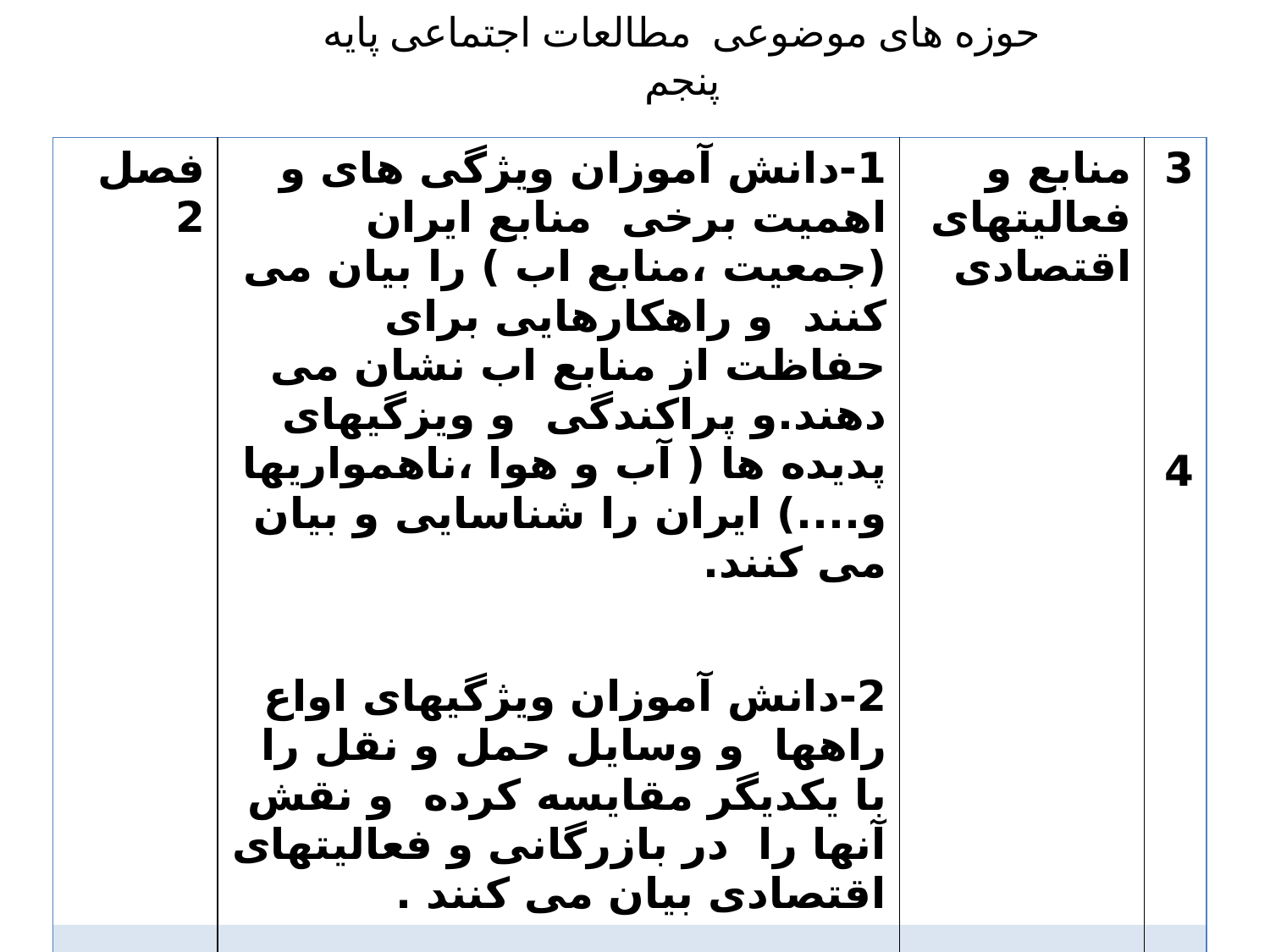

# حوزه های موضوعی  مطالعات اجتماعی پایه پنجم
| فصل 2 | 1-دانش آموزان ویژگی های و اهمیت برخی منابع ایران (جمعیت ،منابع اب ) را بیان می کنند و راهکارهایی برای حفاظت از منابع اب نشان می دهند.و پراکندگی و ویزگیهای پدیده ها ( آب و هوا ،ناهمواریها و....) ایران را شناسایی و بیان می کنند. 2-دانش آموزان ویژگیهای اواع راهها و وسایل حمل و نقل را با یکدیگر مقایسه کرده و نقش آنها را در بازرگانی و فعالیتهای اقتصادی بیان می کنند . | منابع و فعالیتهای اقتصادی | 3 4 |
| --- | --- | --- | --- |
|  |  |  |  |